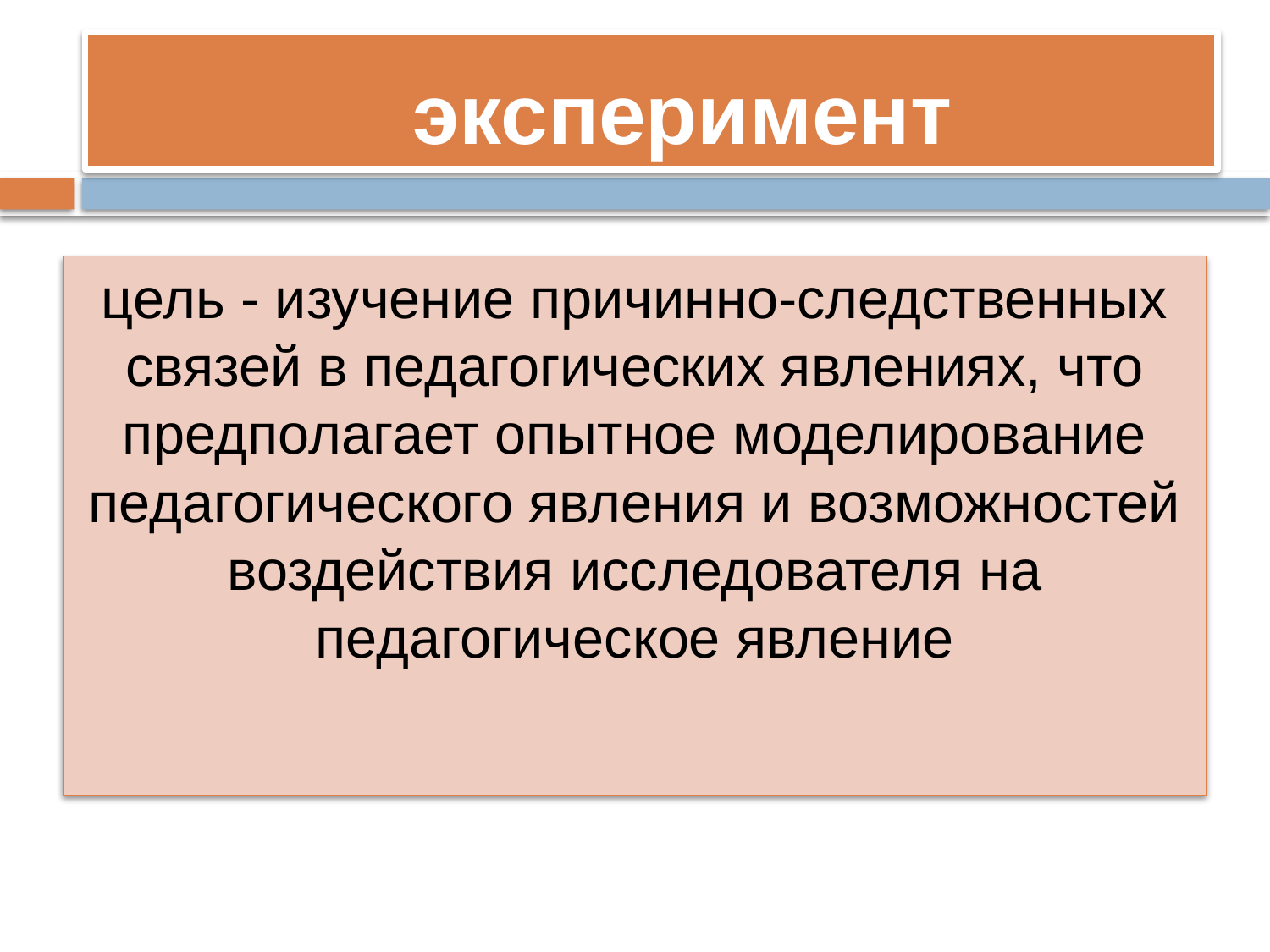

# эксперимент
цель - изучение причинно-следственных связей в педагогических явлениях, что предполагает опытное моделирование педагогического явления и возможностей воздействия исследователя на педагогическое явление